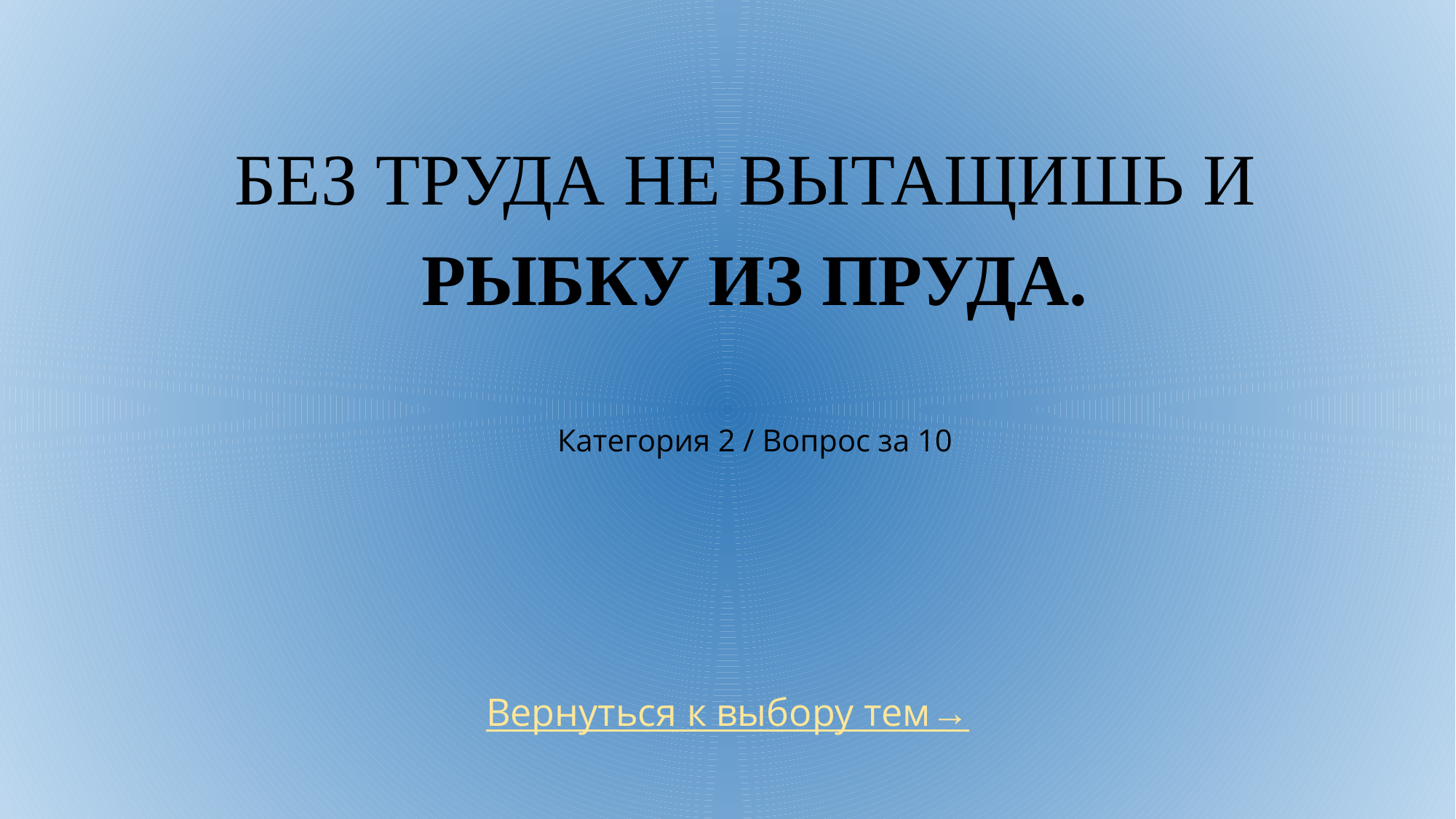

# Без труда не вытащишь и рыбку из пруда. Категория 2 / Вопрос за 10
Вернуться к выбору тем→